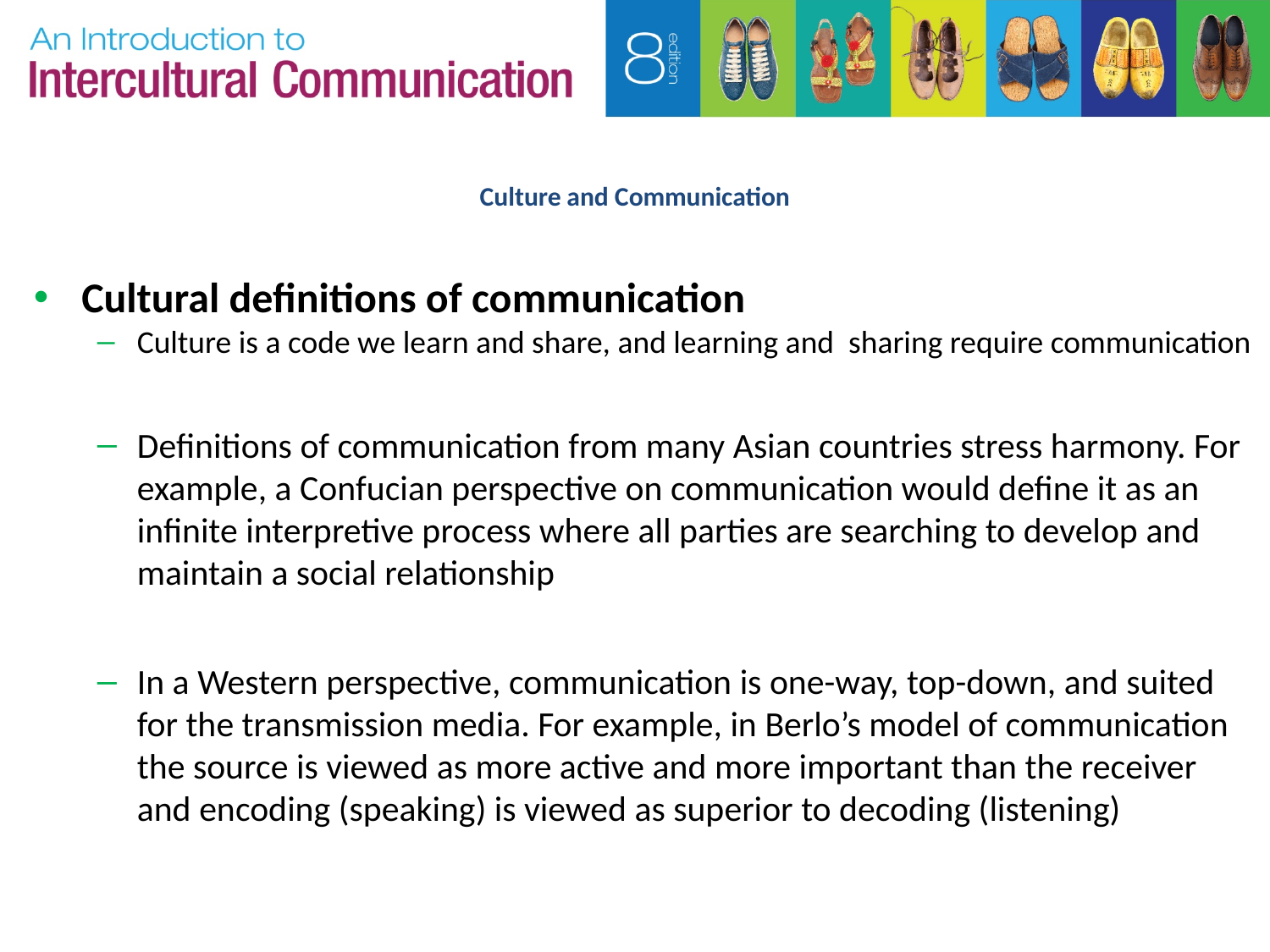

# Culture and Communication
Cultural definitions of communication
Culture is a code we learn and share, and learning and  sharing require communication

Definitions of communication from many Asian countries stress harmony. For example, a Confucian perspective on communication would define it as an infinite interpretive process where all parties are searching to develop and maintain a social relationship

In a Western perspective, communication is one-way, top-down, and suited for the transmission media. For example, in Berlo’s model of communication the source is viewed as more active and more important than the receiver and encoding (speaking) is viewed as superior to decoding (listening)